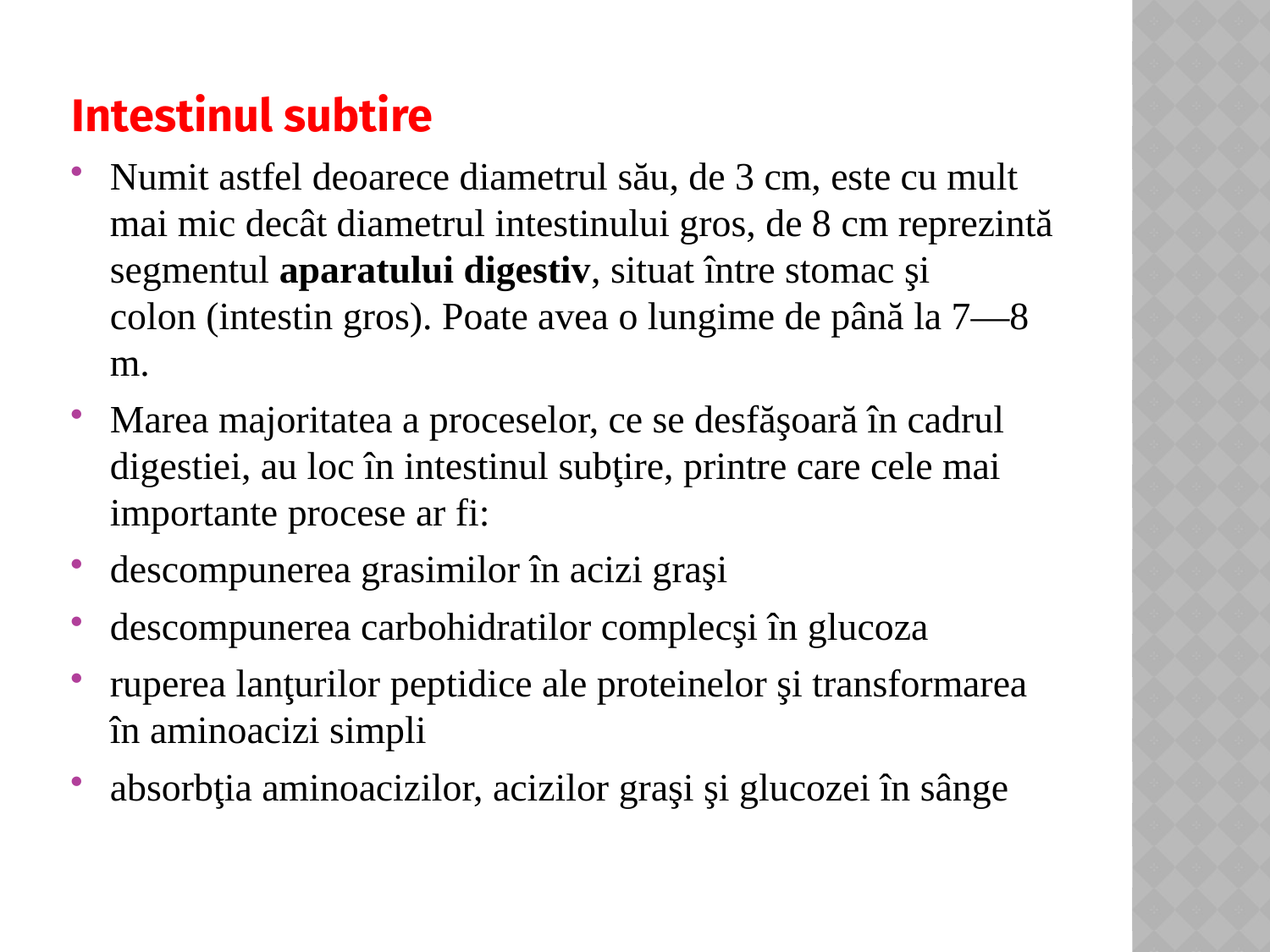

Intestinul subtire
Numit astfel deoarece diametrul său, de 3 cm, este cu mult mai mic decât diametrul intestinului gros, de 8 cm reprezintă segmentul aparatului digestiv, situat între stomac şi colon (intestin gros). Poate avea o lungime de până la 7—8 m.
Marea majoritatea a proceselor, ce se desfăşoară în cadrul digestiei, au loc în intestinul subţire, printre care cele mai importante procese ar fi:
descompunerea grasimilor în acizi graşi
descompunerea carbohidratilor complecşi în glucoza
ruperea lanţurilor peptidice ale proteinelor şi transformarea în aminoacizi simpli
absorbţia aminoacizilor, acizilor graşi şi glucozei în sânge